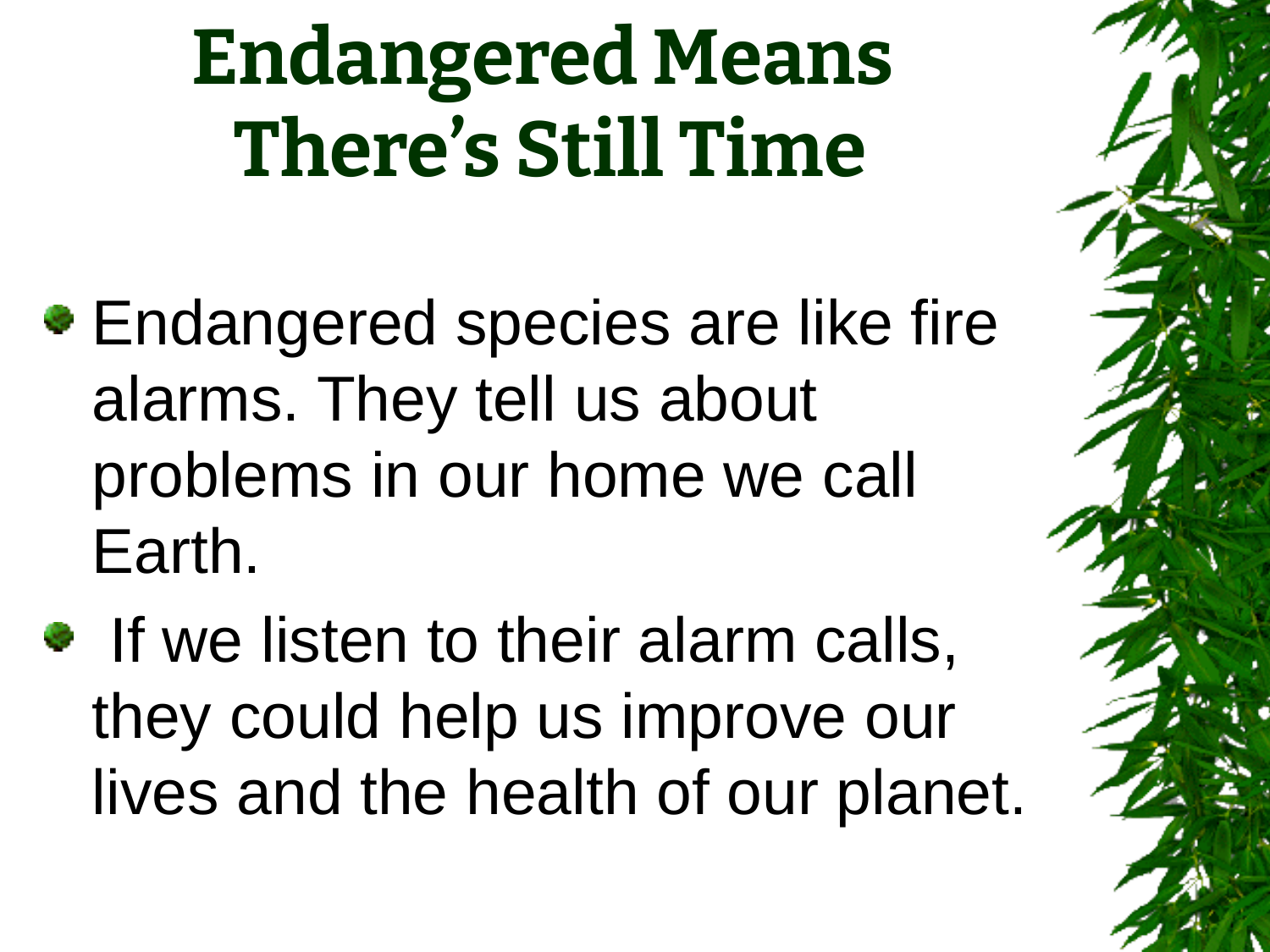

# Endangered Means There’s Still Time
Endangered species are like fire alarms. They tell us about problems in our home we call Earth.
 If we listen to their alarm calls, they could help us improve our lives and the health of our planet.